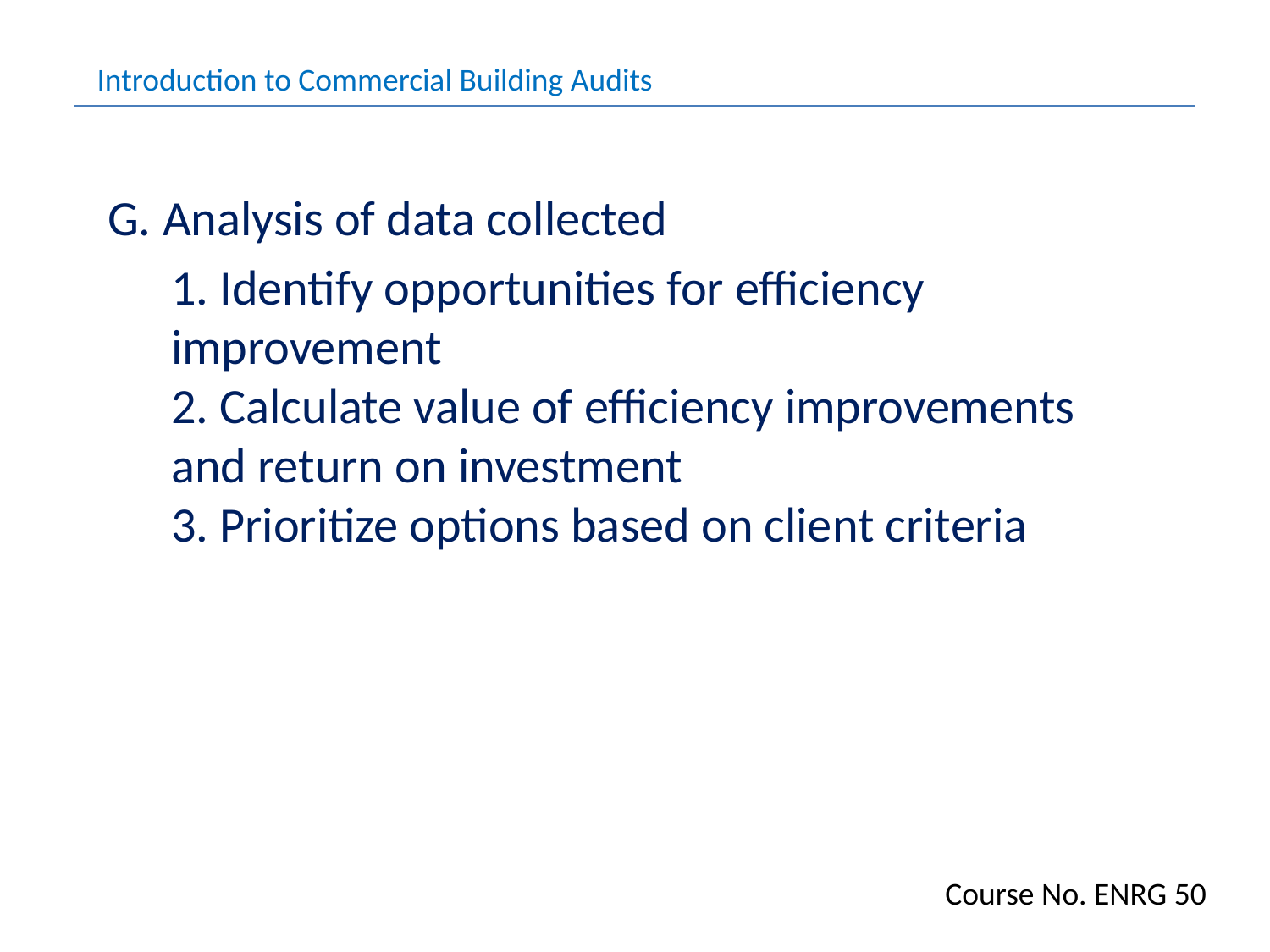

Introduction to Commercial Building Audits
G. Analysis of data collected
1. Identify opportunities for efficiency improvement
2. Calculate value of efficiency improvements and return on investment
3. Prioritize options based on client criteria
Course No. ENRG 50